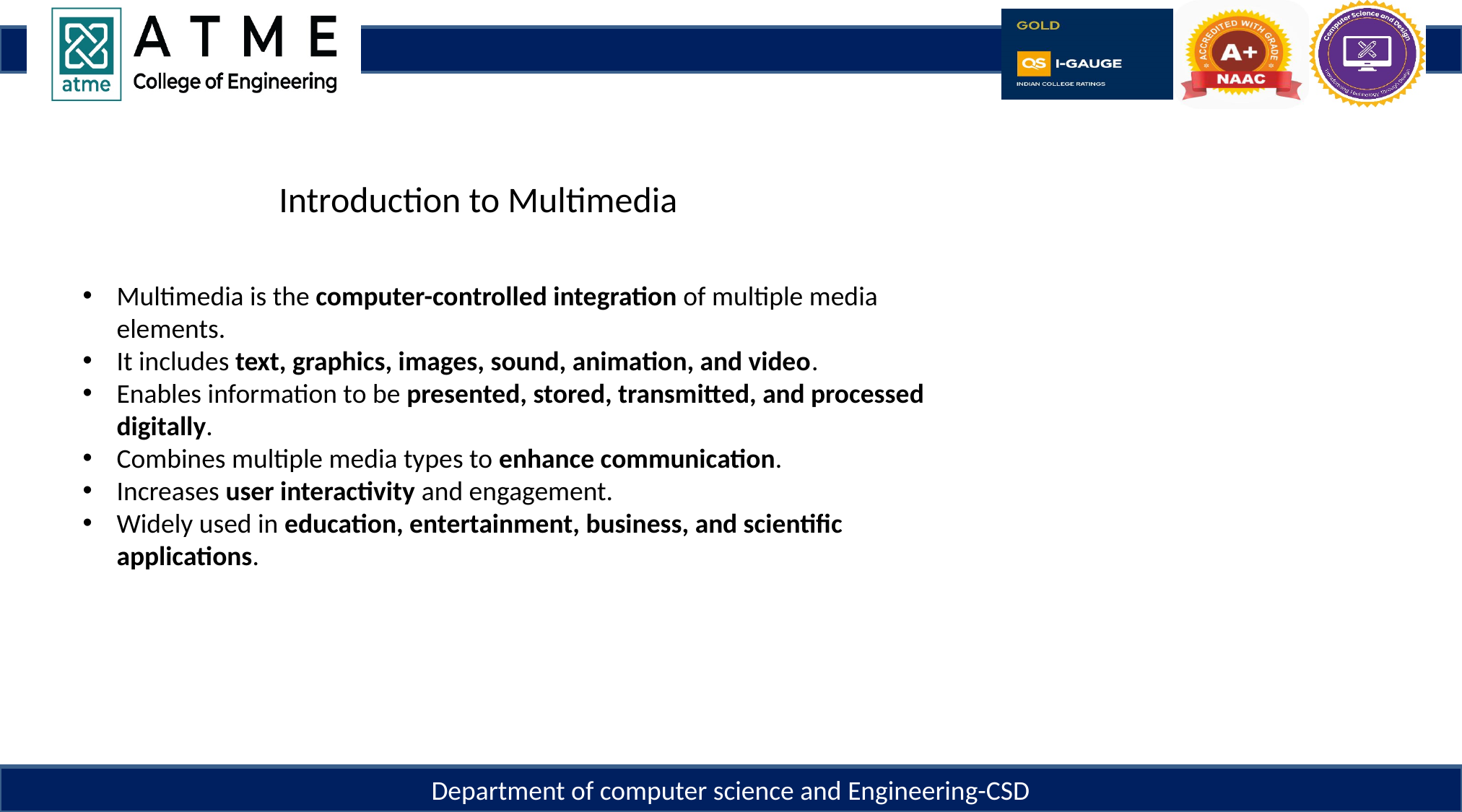

Introduction to Multimedia
Multimedia is the computer-controlled integration of multiple media elements.
It includes text, graphics, images, sound, animation, and video.
Enables information to be presented, stored, transmitted, and processed digitally.
Combines multiple media types to enhance communication.
Increases user interactivity and engagement.
Widely used in education, entertainment, business, and scientific applications.

Department of computer science and Engineering-CSD